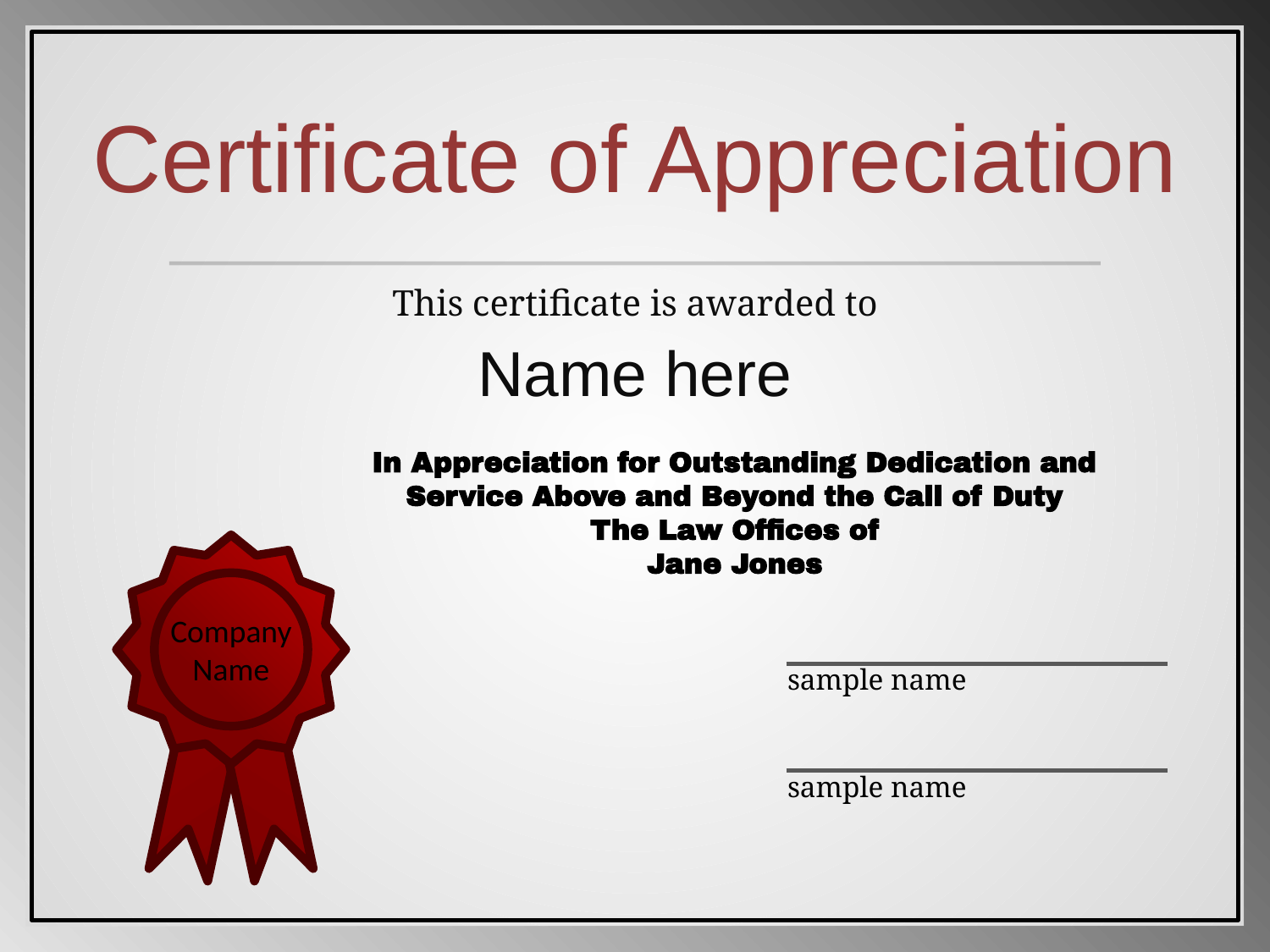

Certificate of Appreciation
This certificate is awarded to
Name here
In Appreciation for Outstanding Dedication and Service Above and Beyond the Call of Duty
The Law Offices of
Jane Jones

Company
Name

sample name
sample name